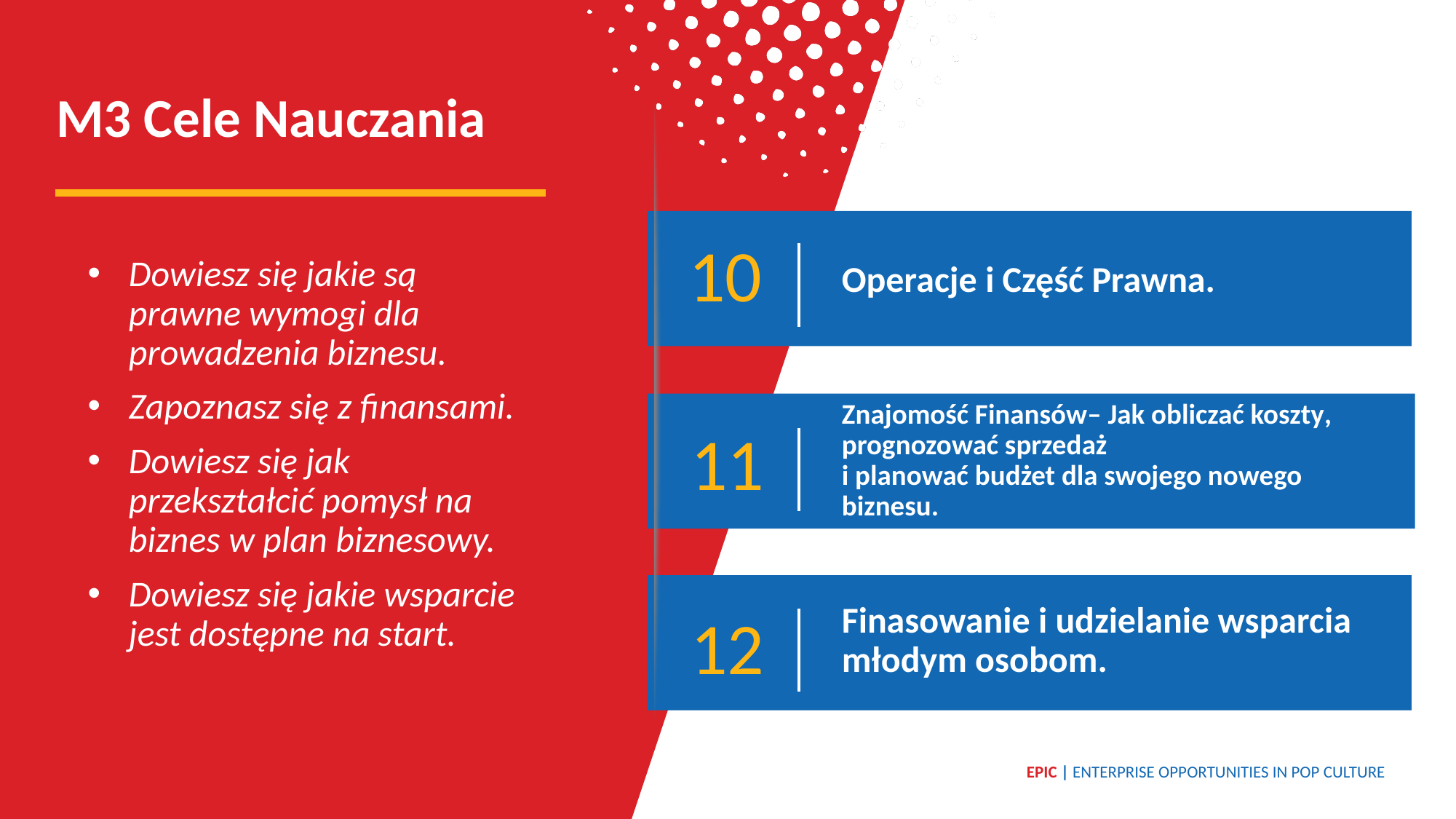

M3 Cele Nauczania
10
Operacje i Część Prawna.

Dowiesz się jakie są prawne wymogi dla prowadzenia biznesu.
Zapoznasz się z finansami.
Dowiesz się jak przekształcić pomysł na biznes w plan biznesowy.
Dowiesz się jakie wsparcie jest dostępne na start.

Znajomość Finansów– Jak obliczać koszty, prognozować sprzedaż
i planować budżet dla swojego nowego biznesu.
11
Finasowanie i udzielanie wsparcia młodym osobom.

12